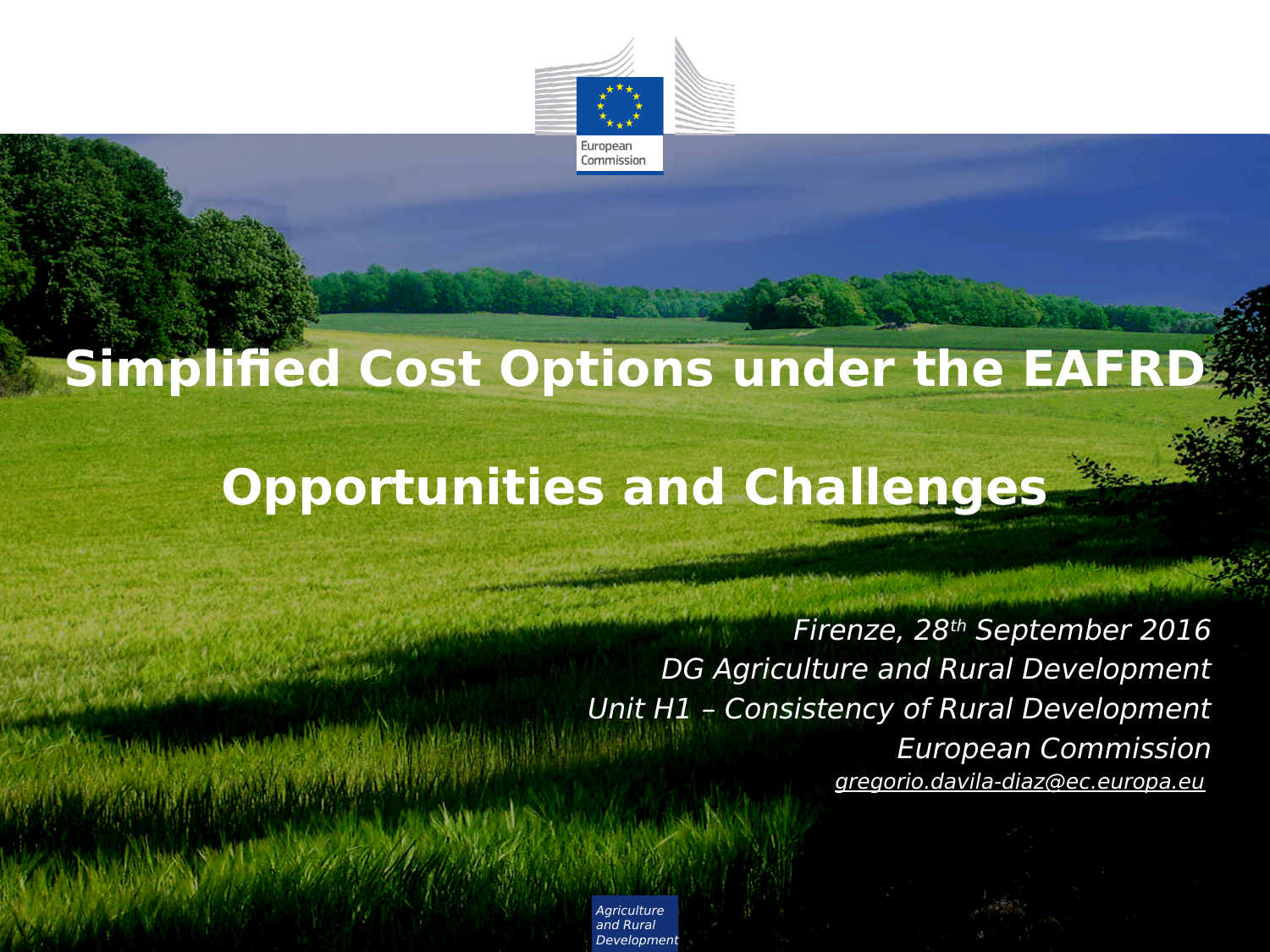

# Simplified Cost Options under the EAFRD Opportunities and Challenges

Firenze, 28th September 2016
DG Agriculture and Rural Development
Unit H1 – Consistency of Rural Development
European Commission
gregorio.davila-diaz@ec.europa.eu